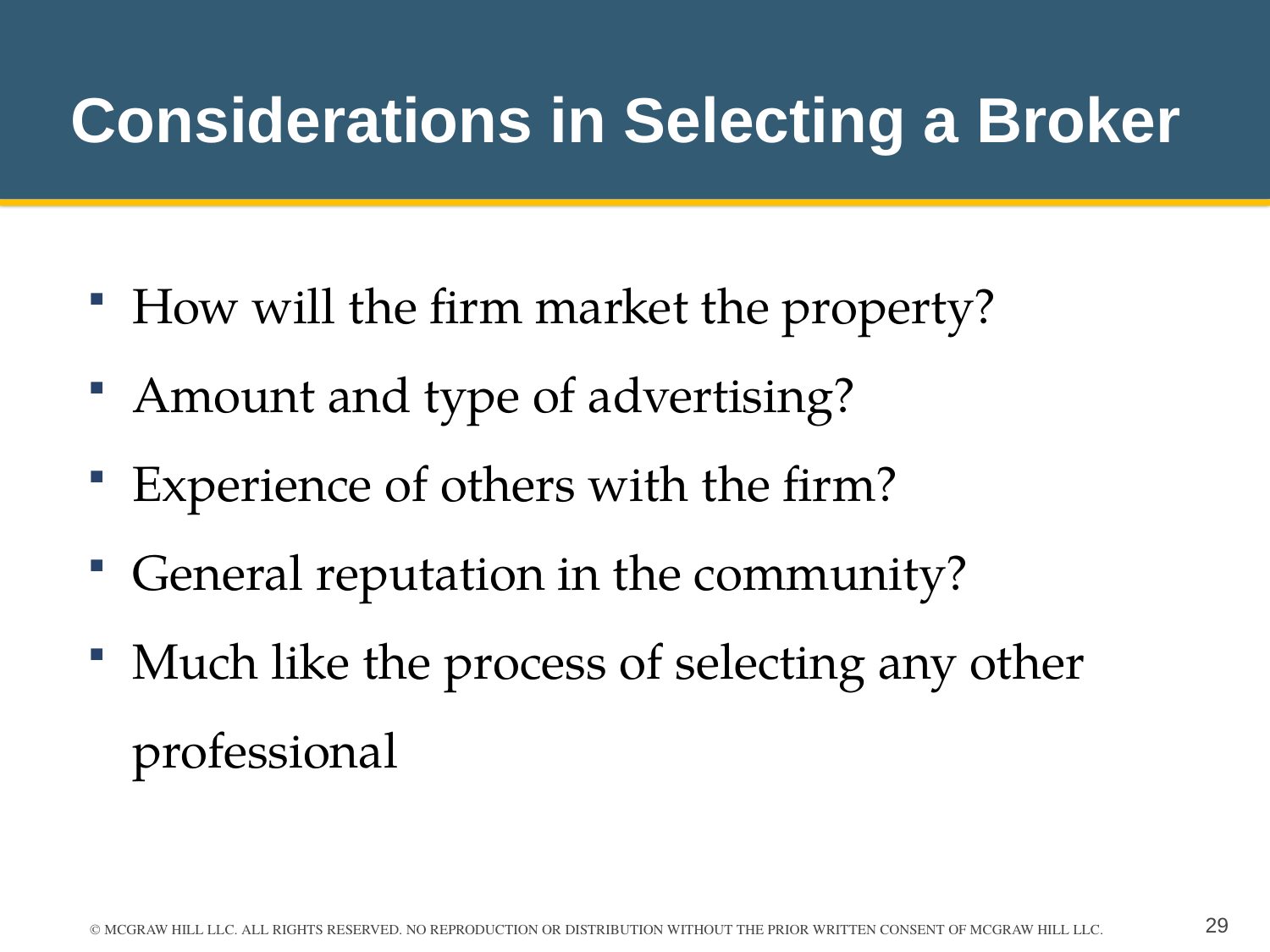

# Considerations in Selecting a Broker
How will the firm market the property?
Amount and type of advertising?
Experience of others with the firm?
General reputation in the community?
Much like the process of selecting any other professional
© MCGRAW HILL LLC. ALL RIGHTS RESERVED. NO REPRODUCTION OR DISTRIBUTION WITHOUT THE PRIOR WRITTEN CONSENT OF MCGRAW HILL LLC.
29